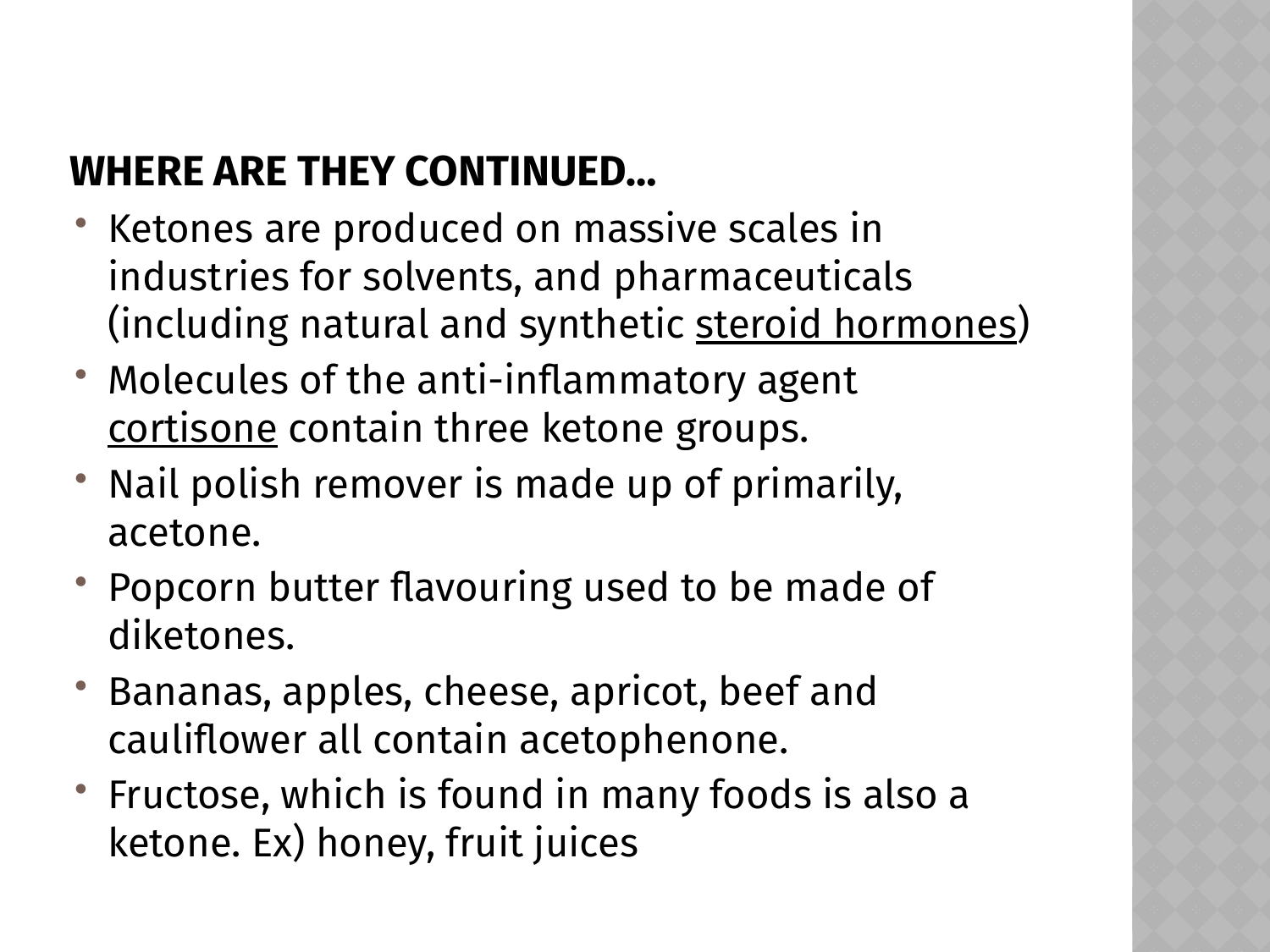

# Where are they Continued…
Ketones are produced on massive scales in industries for solvents, and pharmaceuticals (including natural and synthetic steroid hormones)
Molecules of the anti-inflammatory agent cortisone contain three ketone groups.
Nail polish remover is made up of primarily, acetone.
Popcorn butter flavouring used to be made of diketones.
Bananas, apples, cheese, apricot, beef and cauliflower all contain acetophenone.
Fructose, which is found in many foods is also a ketone. Ex) honey, fruit juices